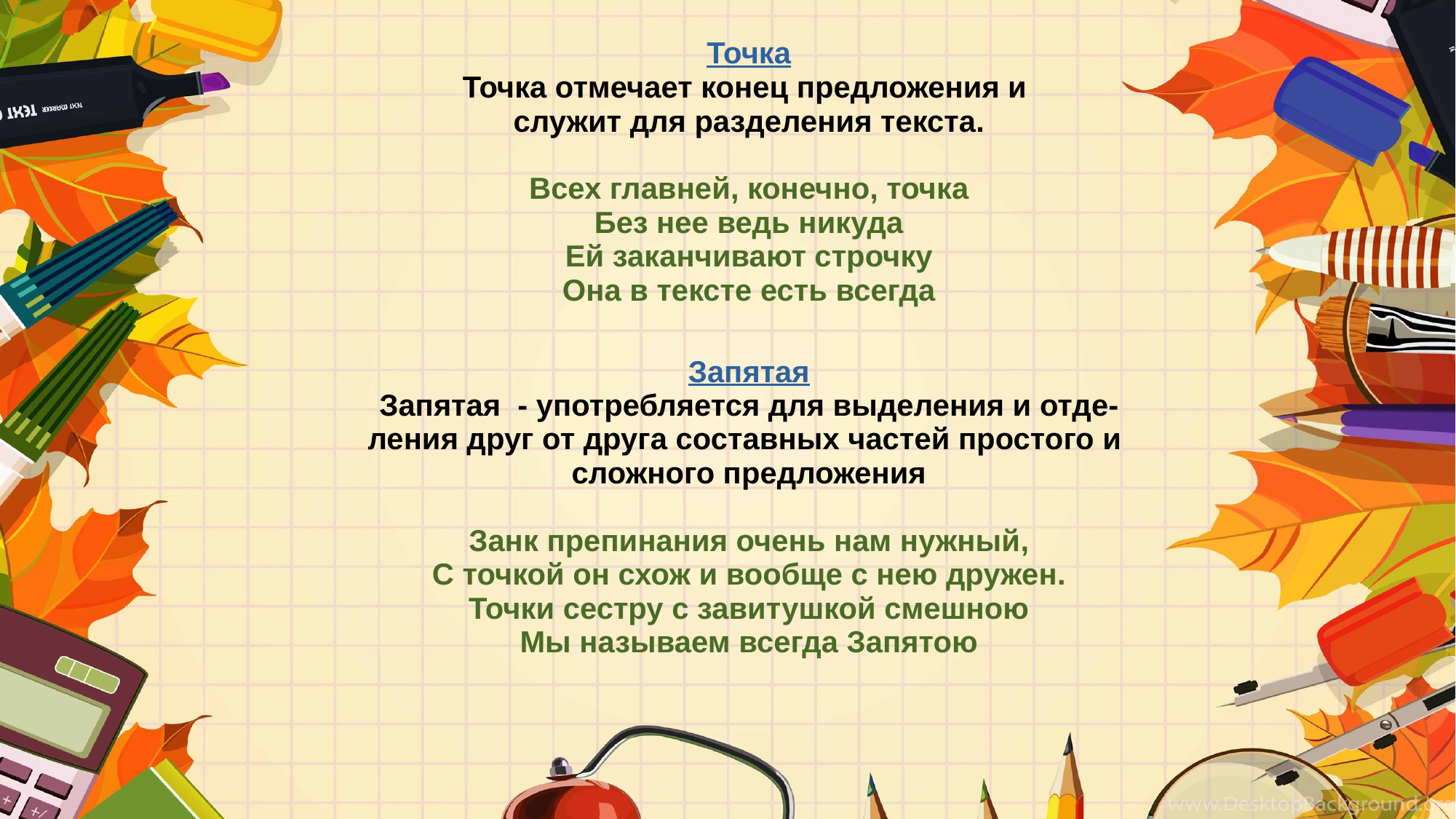

Точка
Точка отмечает конец предложения и
служит для разделения текста.

Всех главней, конечно, точка
Без нее ведь никуда
Ей заканчивают строчку
Она в тексте есть всегда

Запятая
Запятая  - употребляется для выделения и отде-
ления друг от друга составных частей простого и
сложного предложения

Занк препинания очень нам нужный,
С точкой он схож и вообще с нею дружен.
Точки сестру с завитушкой смешною
Мы называем всегда Запятою